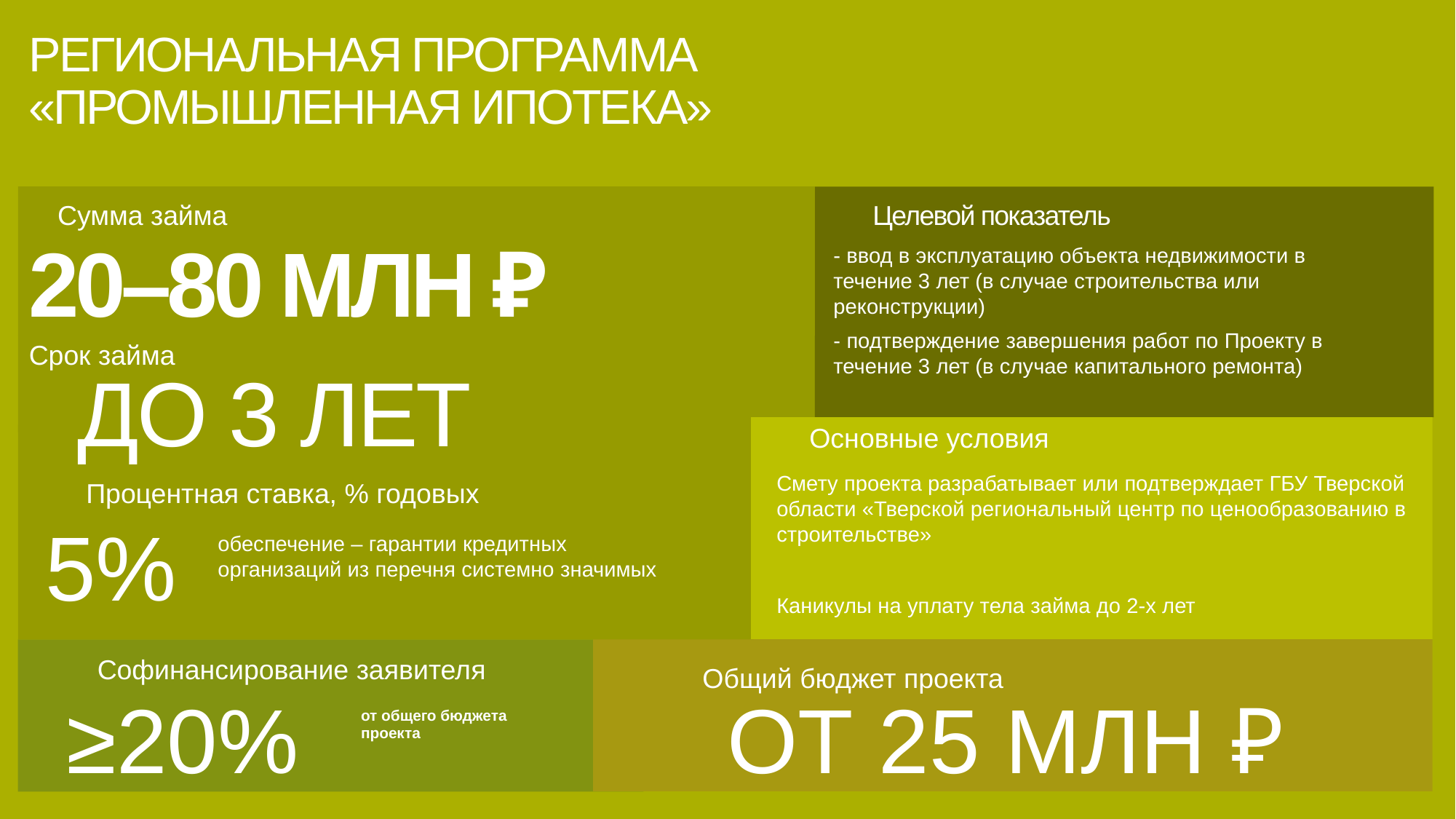

# РЕГИОНАЛЬНАЯ ПРОГРАММА «ПРОМЫШЛЕННАЯ ИПОТЕКА»

Целевой показатель
Сумма займа
20–80 МЛН ₽
- ввод в эксплуатацию объекта недвижимости в течение 3 лет (в случае строительства или реконструкции)
- подтверждение завершения работ по Проекту в течение 3 лет (в случае капитального ремонта)
Срок займа

ДО 3 ЛЕТ
Основные условия

Смету проекта разрабатывает или подтверждает ГБУ Тверской области «Тверской региональный центр по ценообразованию в строительстве»
Процентная ставка, % годовых
5%
обеспечение – гарантии кредитных организаций из перечня системно значимых
Каникулы на уплату тела займа до 2-х лет

Софинансирование заявителя
Общий бюджет проекта
≥20%
ОТ 25 МЛН ₽
от общего бюджета проекта